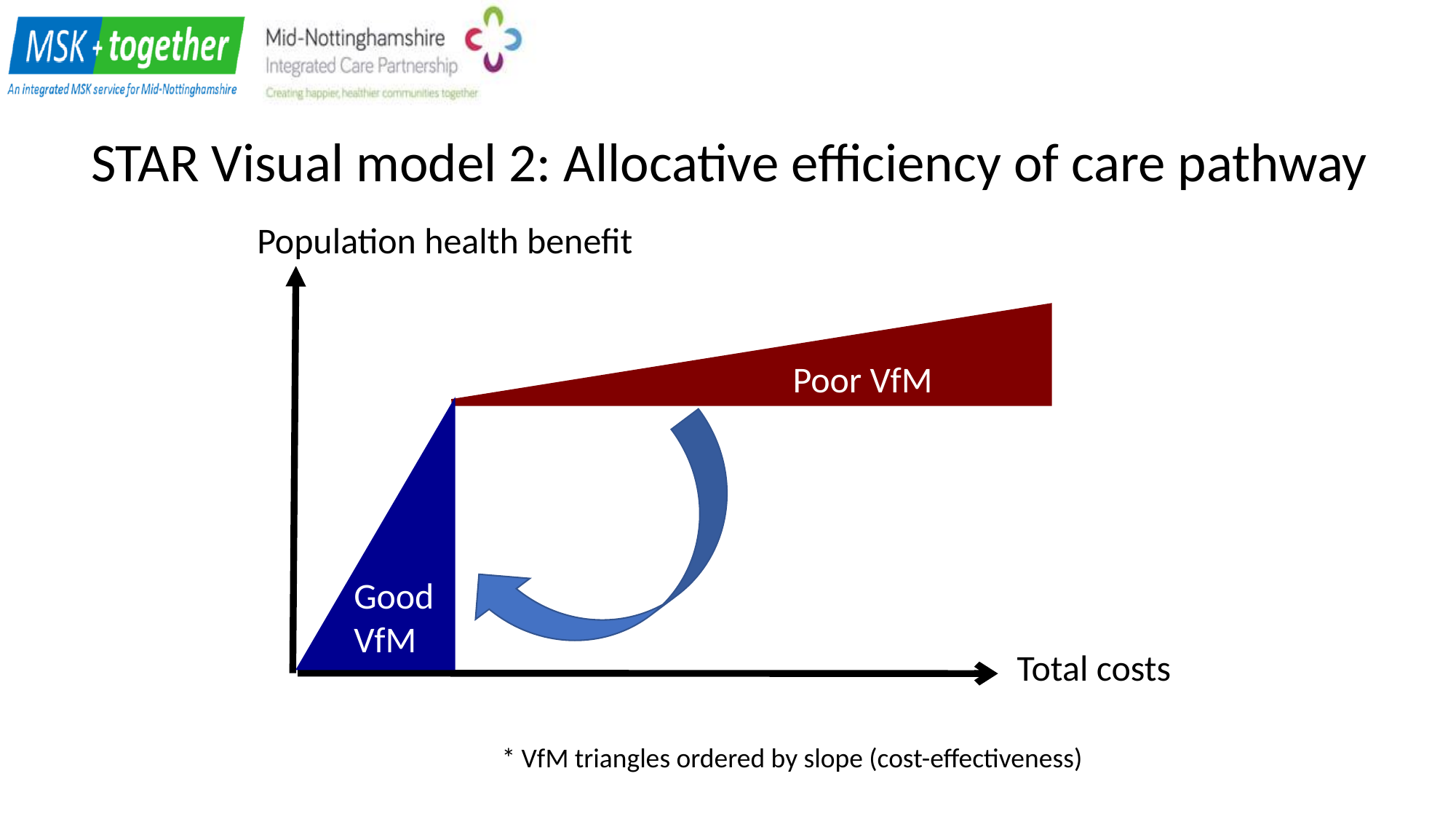

STAR Visual model 2: Allocative efficiency of care pathway

Population health benefit

Poor VfM

Good
VfM
Total costs
* VfM triangles ordered by slope (cost-effectiveness)